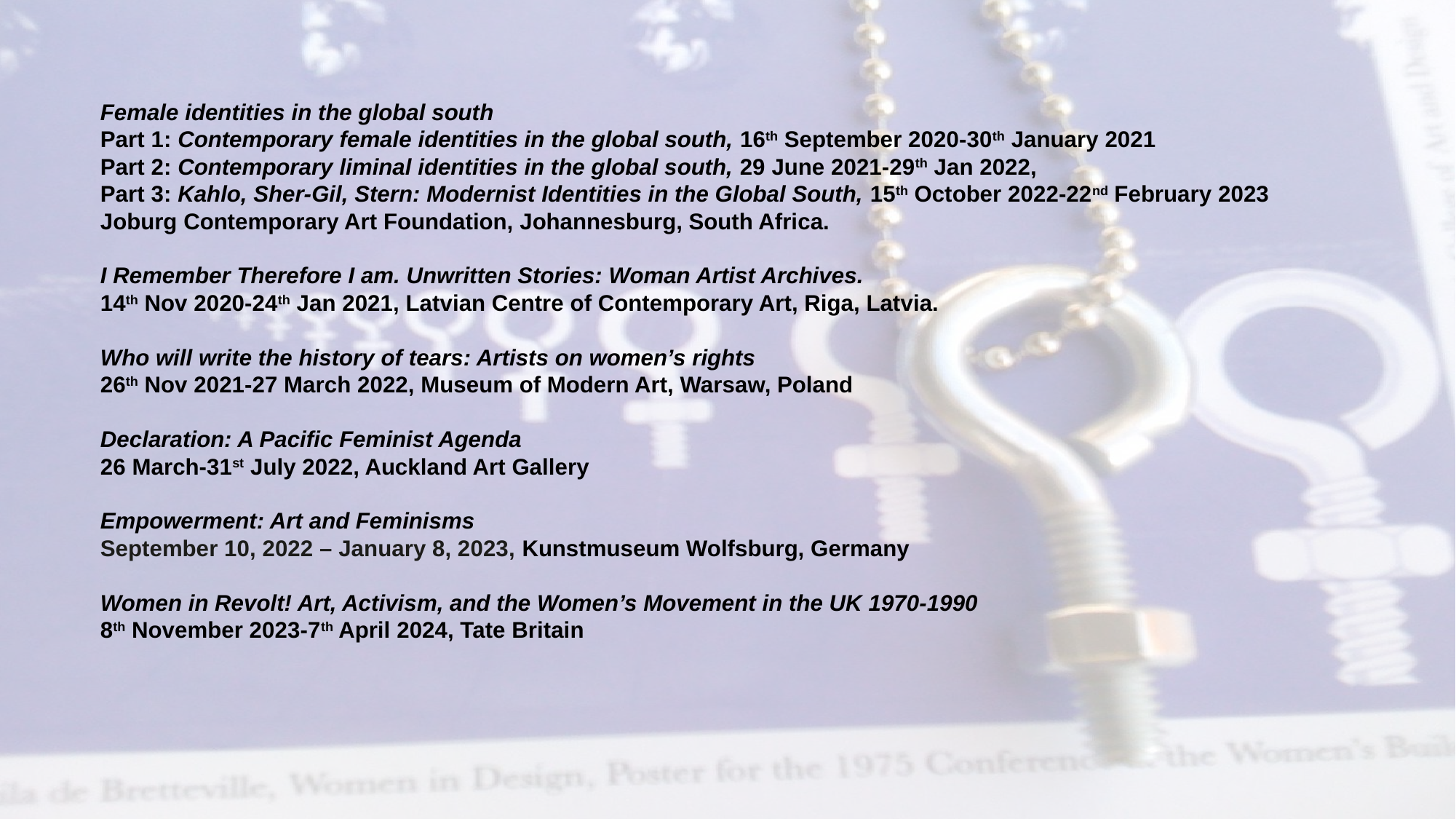

Female identities in the global south
Part 1: Contemporary female identities in the global south, 16th September 2020-30th January 2021
Part 2: Contemporary liminal identities in the global south, 29 June 2021-29th Jan 2022,
Part 3: Kahlo, Sher-Gil, Stern: Modernist Identities in the Global South, 15th October 2022-22nd February 2023
Joburg Contemporary Art Foundation, Johannesburg, South Africa.

I Remember Therefore I am. Unwritten Stories: Woman Artist Archives.
14th Nov 2020-24th Jan 2021, Latvian Centre of Contemporary Art, Riga, Latvia.

Who will write the history of tears: Artists on women’s rights
26th Nov 2021-27 March 2022, Museum of Modern Art, Warsaw, Poland

Declaration: A Pacific Feminist Agenda
26 March-31st July 2022, Auckland Art Gallery

Empowerment: Art and Feminisms
September 10, 2022 – January 8, 2023, Kunstmuseum Wolfsburg, Germany

Women in Revolt! Art, Activism, and the Women’s Movement in the UK 1970-1990
8th November 2023-7th April 2024, Tate Britain